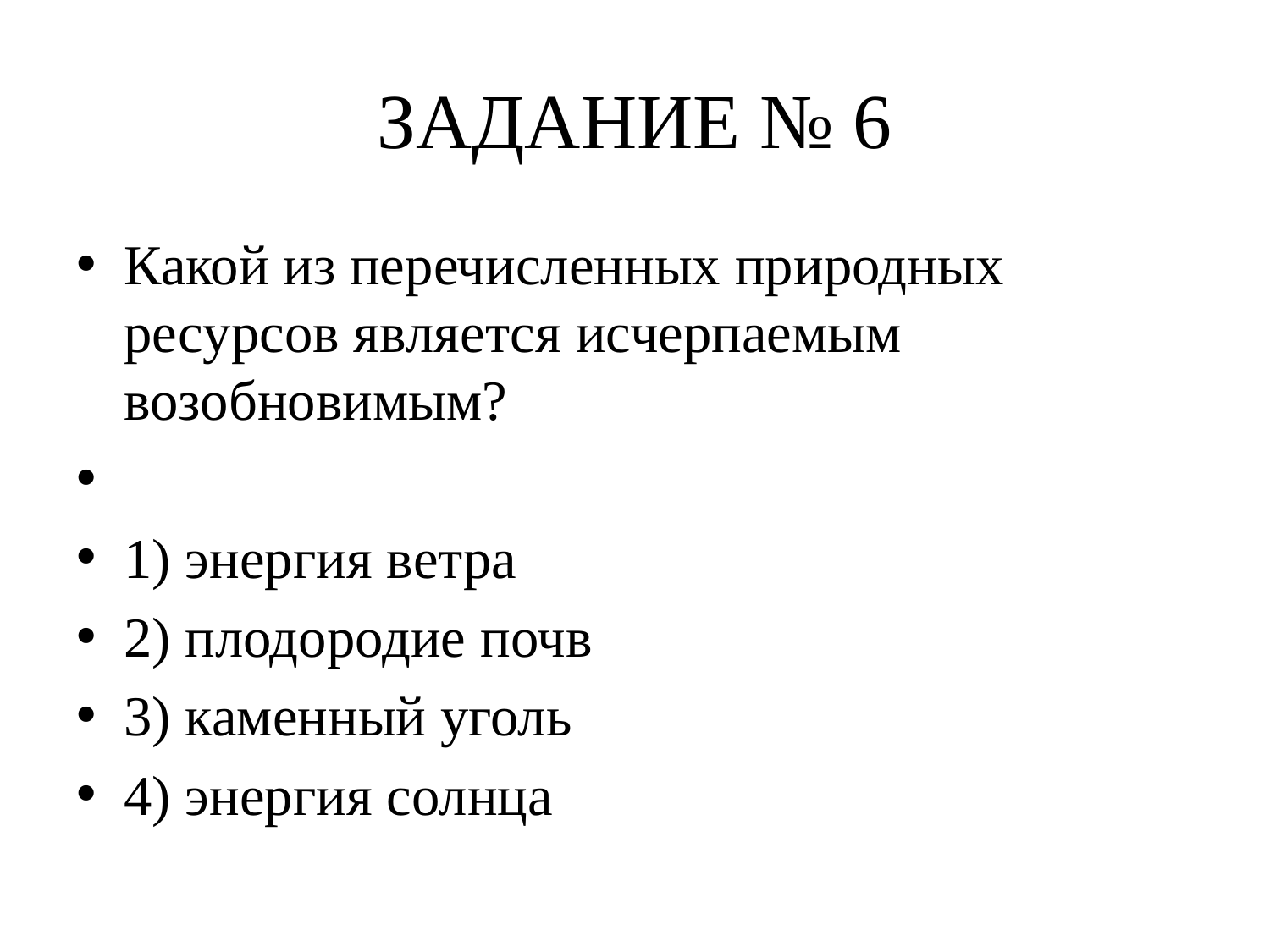

# ЗАДАНИЕ № 6
Какой из перечисленных природных ресурсов является исчерпаемым возобновимым?

1) энергия ветра
2) плодородие почв
3) каменный уголь
4) энергия солнца